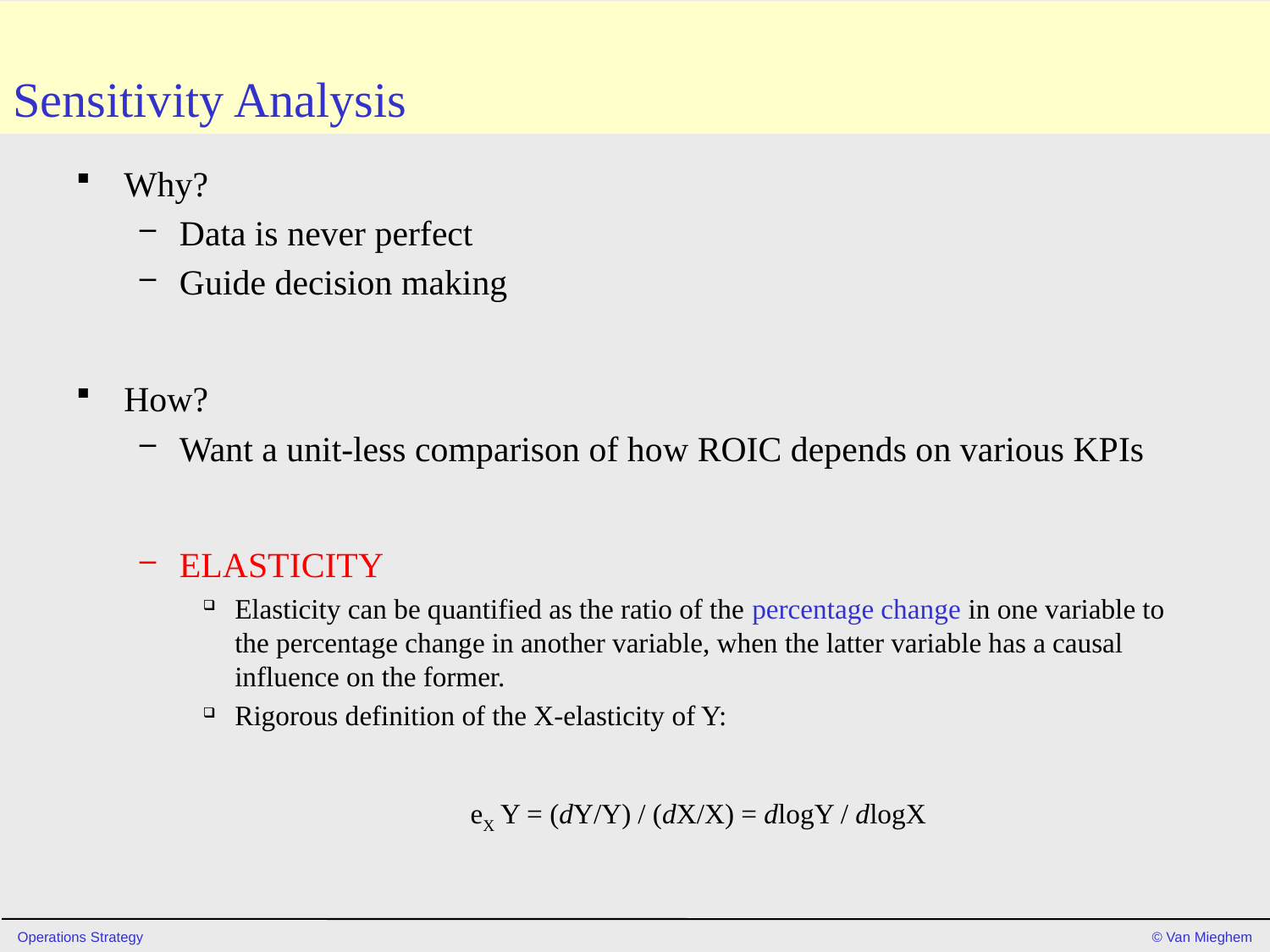

# Sensitivity Analysis
Why?
Data is never perfect
Guide decision making

How?
Want a unit-less comparison of how ROIC depends on various KPIs

ELASTICITY
Elasticity can be quantified as the ratio of the percentage change in one variable to the percentage change in another variable, when the latter variable has a causal influence on the former.
Rigorous definition of the X-elasticity of Y:

eX Y = (dY/Y) / (dX/X) = dlogY / dlogX